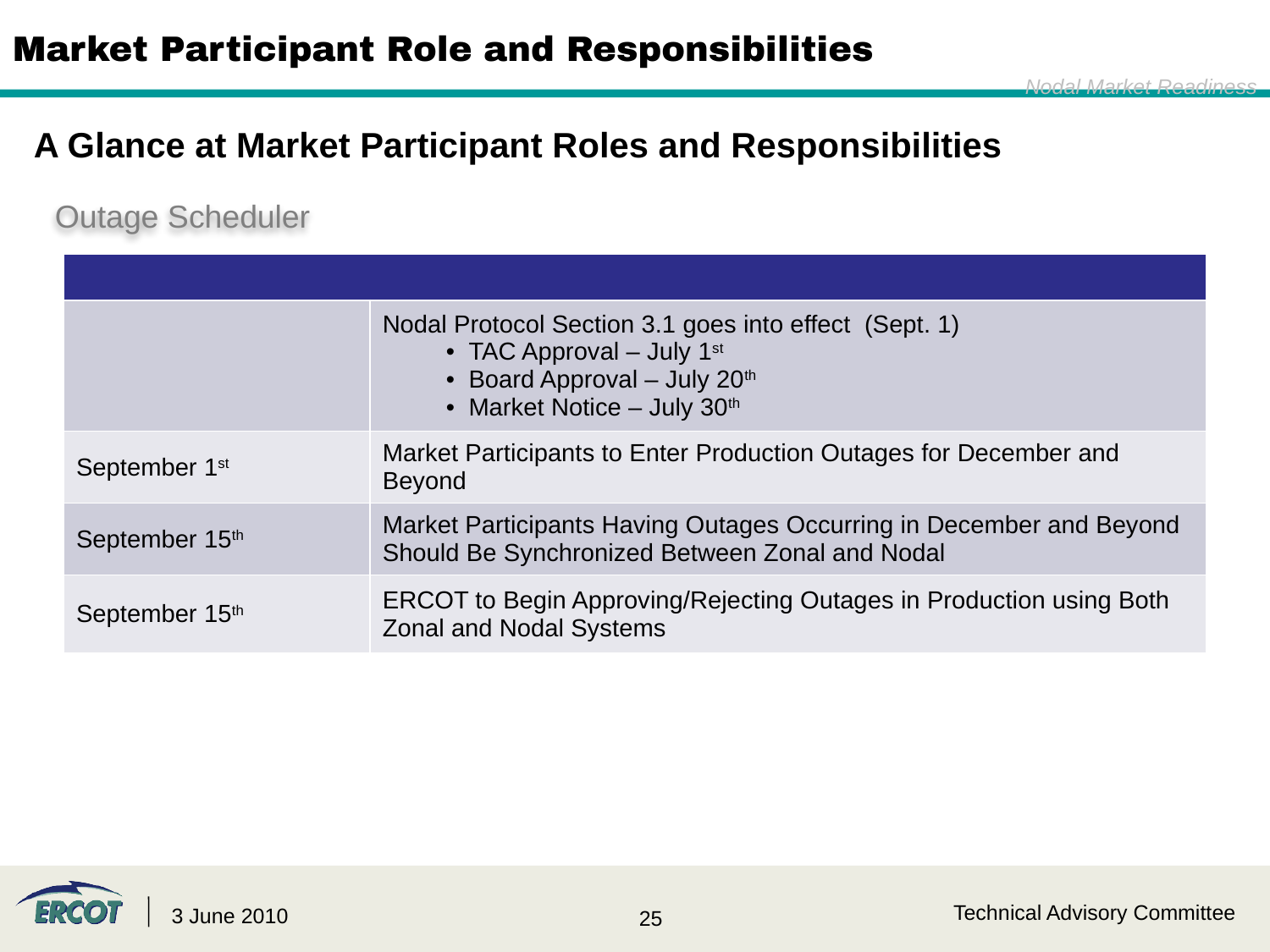

Market Participant Role and Responsibilities
Nodal Market Readiness
A Glance at Market Participant Roles and Responsibilities
Outage Scheduler
|  |  |
| --- | --- |
|  | Nodal Protocol Section 3.1 goes into effect (Sept. 1) TAC Approval – July 1st Board Approval – July 20th Market Notice – July 30th |
| September 1st | Market Participants to Enter Production Outages for December and Beyond |
| September 15th | Market Participants Having Outages Occurring in December and Beyond Should Be Synchronized Between Zonal and Nodal |
| September 15th | ERCOT to Begin Approving/Rejecting Outages in Production using Both Zonal and Nodal Systems |
Technical Advisory Committee
3 June 2010